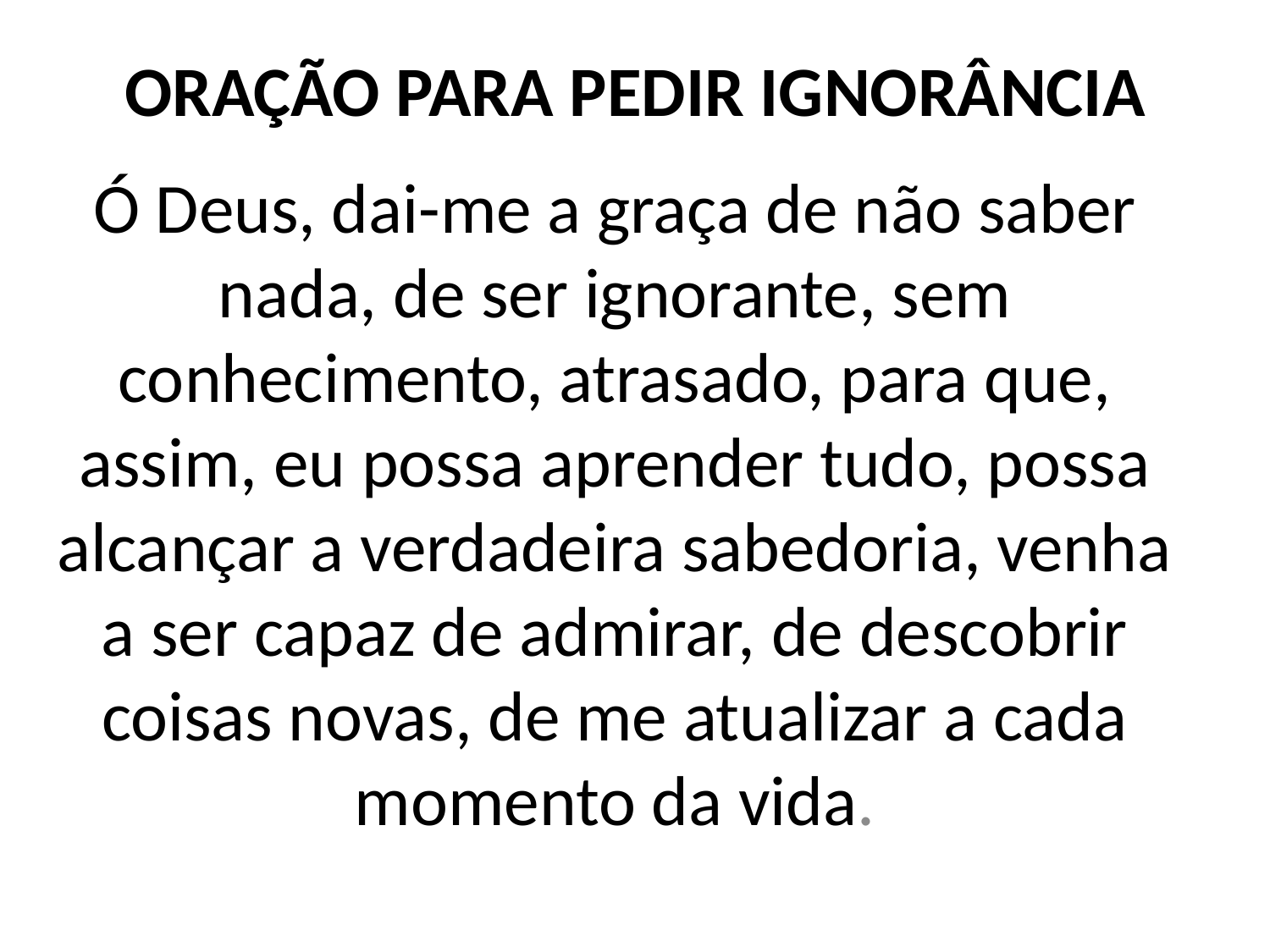

# ORAÇÃO PARA PEDIR IGNORÂNCIA
Ó Deus, dai-me a graça de não saber nada, de ser ignorante, sem conhecimento, atrasado, para que, assim, eu possa aprender tudo, possa alcançar a verdadeira sabedoria, venha a ser capaz de admirar, de descobrir coisas novas, de me atualizar a cada momento da vida.